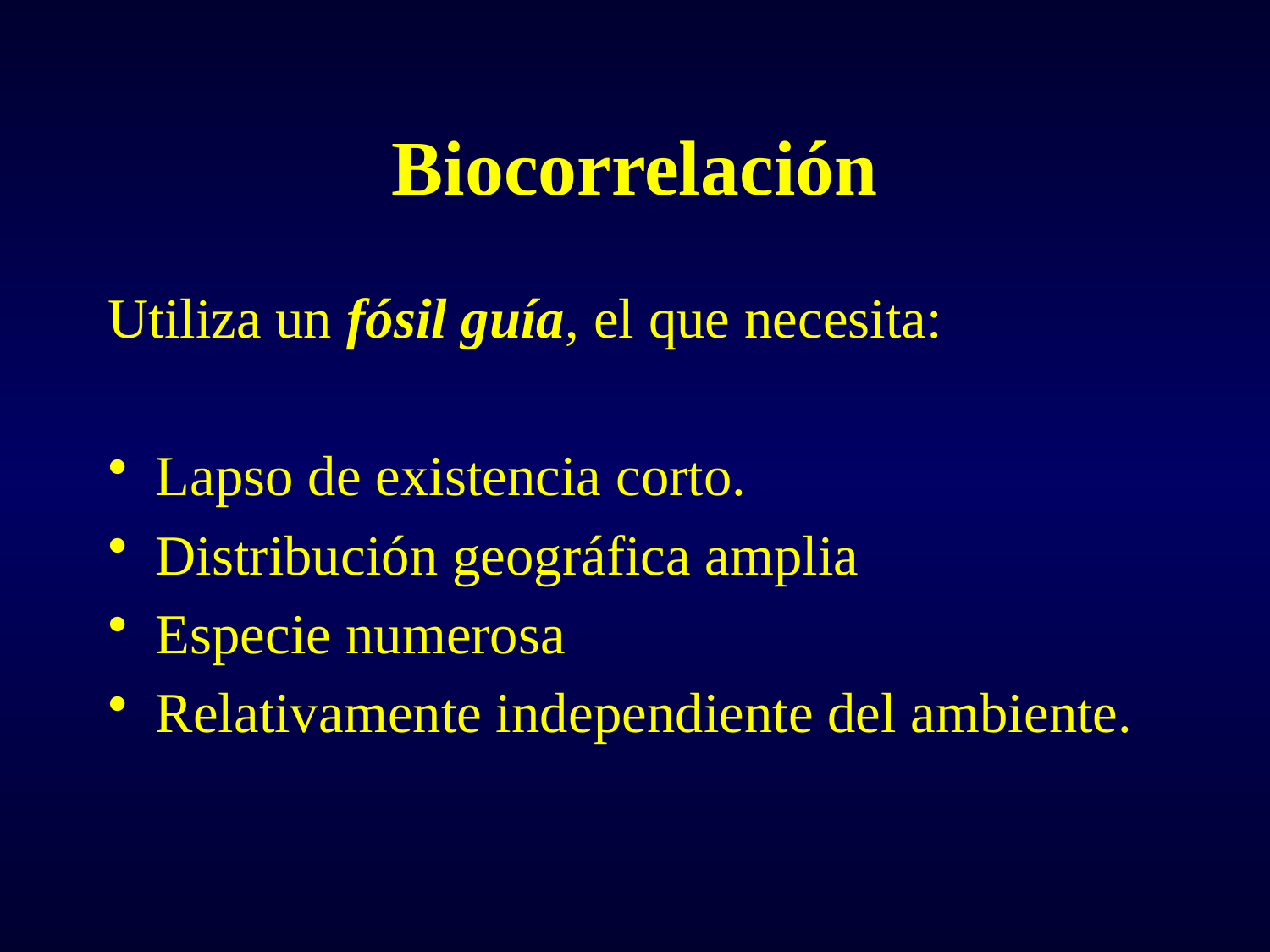

# Biocorrelación
Utiliza un fósil guía, el que necesita:

Lapso de existencia corto.
Distribución geográfica amplia
Especie numerosa
Relativamente independiente del ambiente.